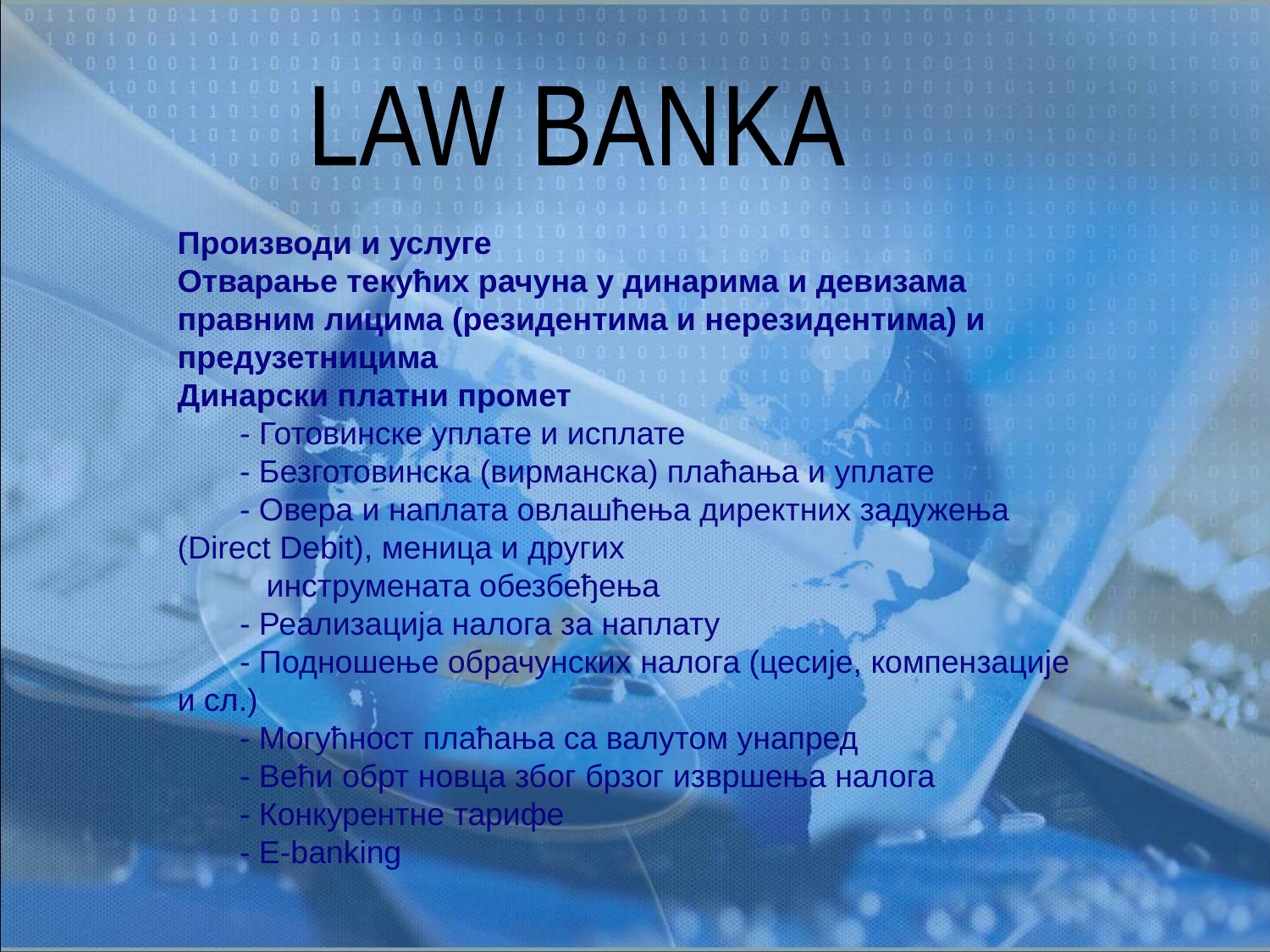

LAW BANKA
Производи и услуге
Отварање текућих рачуна у динарима и девизама правним лицима (резидентима и нерезидентима) и предузетницима
Динарски платни промет
       - Готовинске уплате и исплате
       - Безготовинска (вирманска) плаћања и уплате
       - Овера и наплата овлашћења директних задужења (Direct Debit), меница и других
          инструмената обезбеђења
       - Реализација налога за наплату
       - Подношење обрачунских налога (цесије, компензације и сл.)
       - Могућност плаћања са валутом унапред
       - Већи обрт новца због брзог извршења налога
       - Конкурентне тарифе
       - E-banking